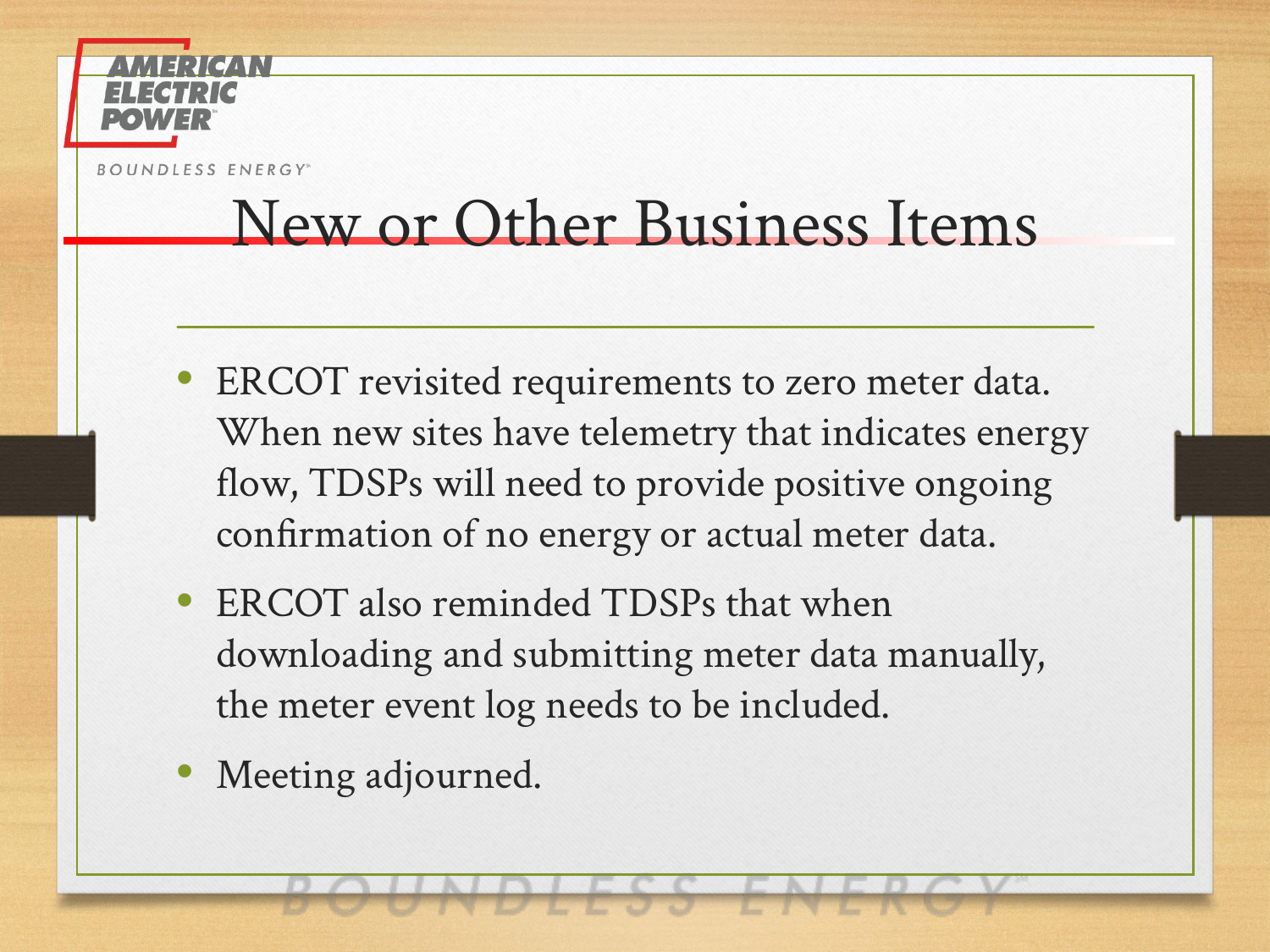

# New or Other Business Items
ERCOT revisited requirements to zero meter data.  When new sites have telemetry that indicates energy flow, TDSPs will need to provide positive ongoing confirmation of no energy or actual meter data.
ERCOT also reminded TDSPs that when downloading and submitting meter data manually, the meter event log needs to be included.
Meeting adjourned.